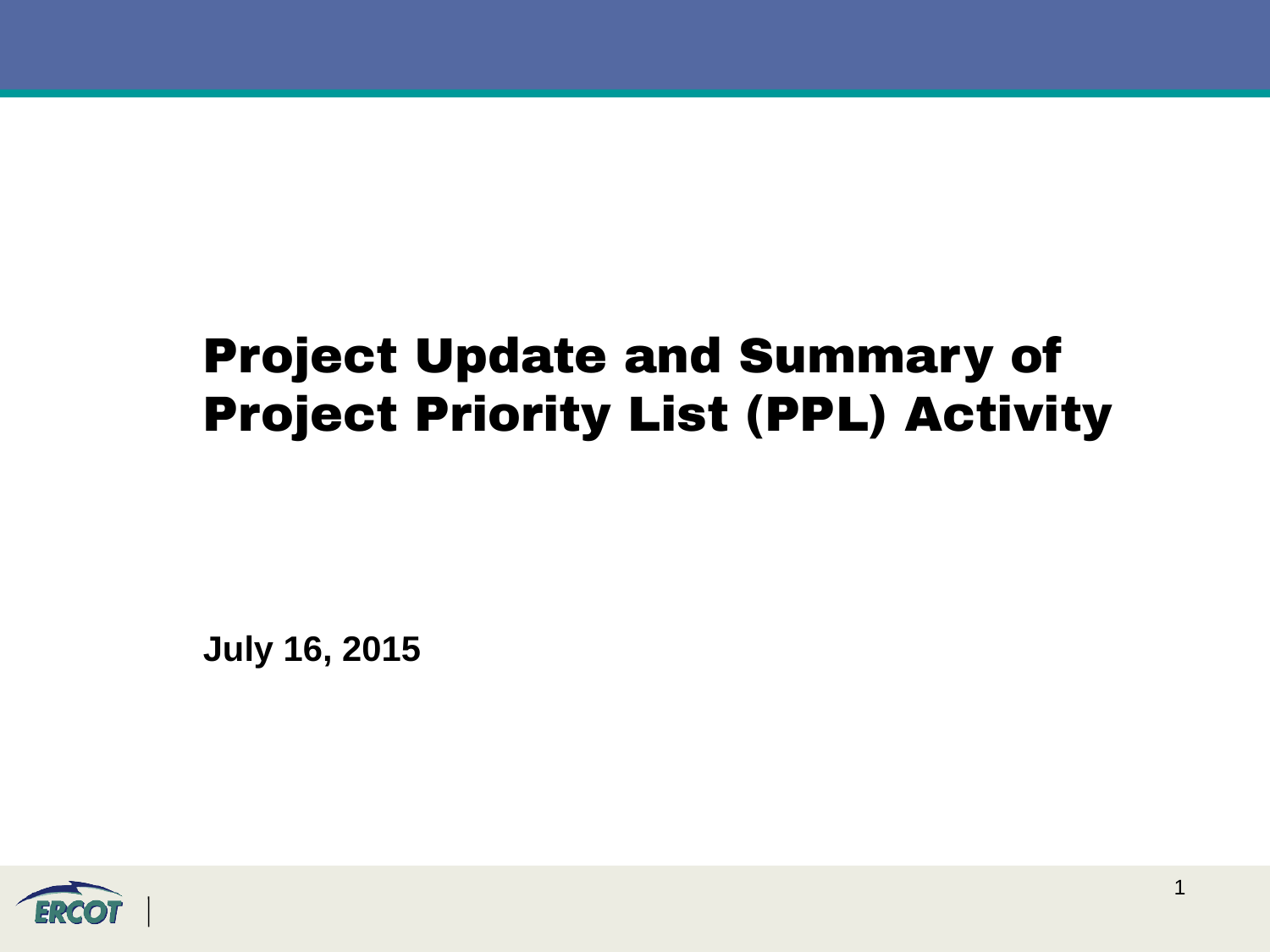

Project Update and Summary of Project Priority List (PPL) Activity

July 16, 2015